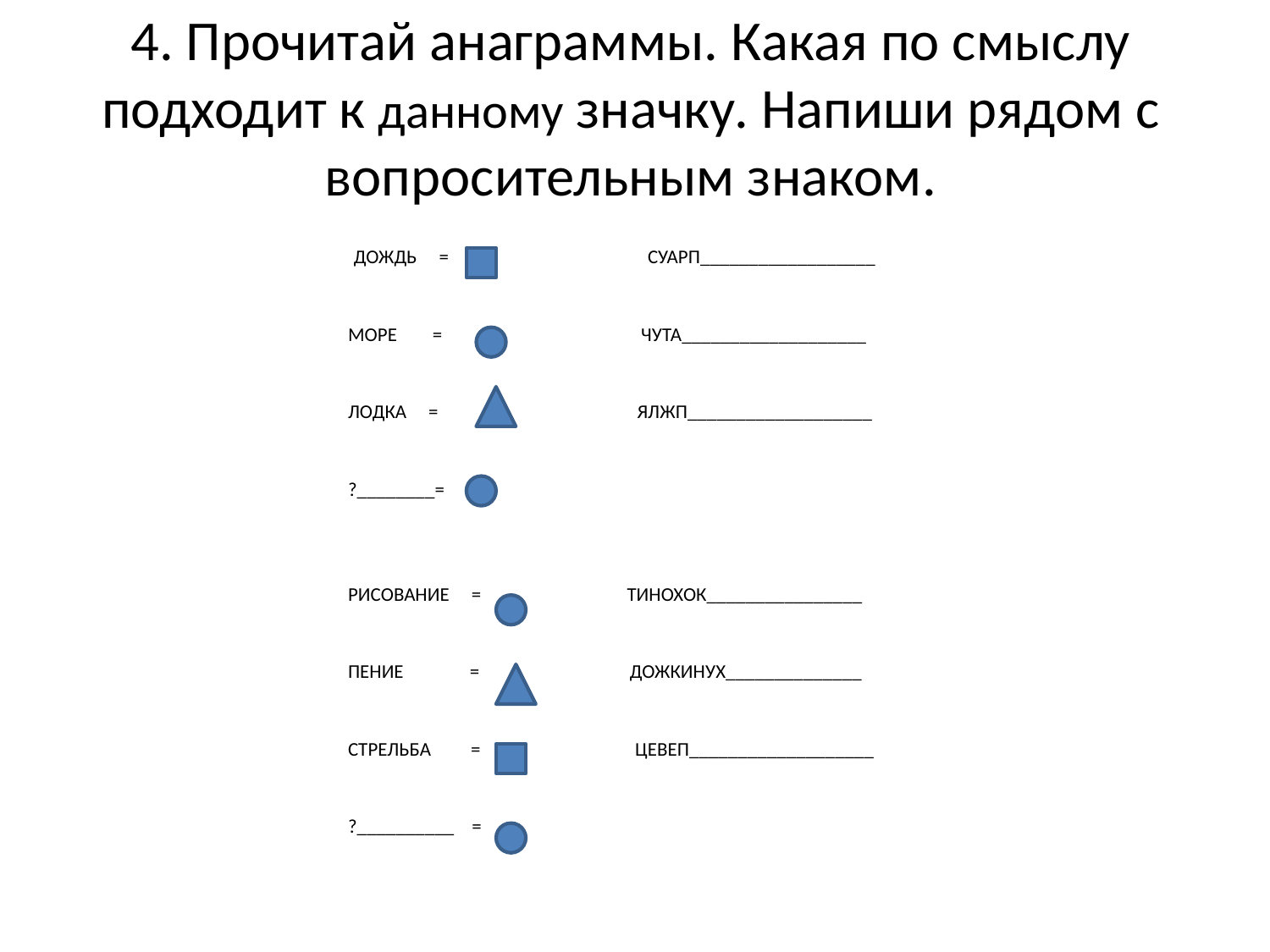

# 4. Прочитай анаграммы. Какая по смыслу подходит к данному значку. Напиши рядом с вопросительным знаком.
            ДОЖДЬ     =                                             СУАРП__________________

МОРЕ        =                                             ЧУТА___________________

ЛОДКА     =                                             ЯЛЖП___________________

?________=

РИСОВАНИЕ     =                                 ТИНОХОК________________

ПЕНИЕ               =                                  ДОЖКИНУХ______________

СТРЕЛЬБА         =                                   ЦЕВЕП___________________

?__________    =